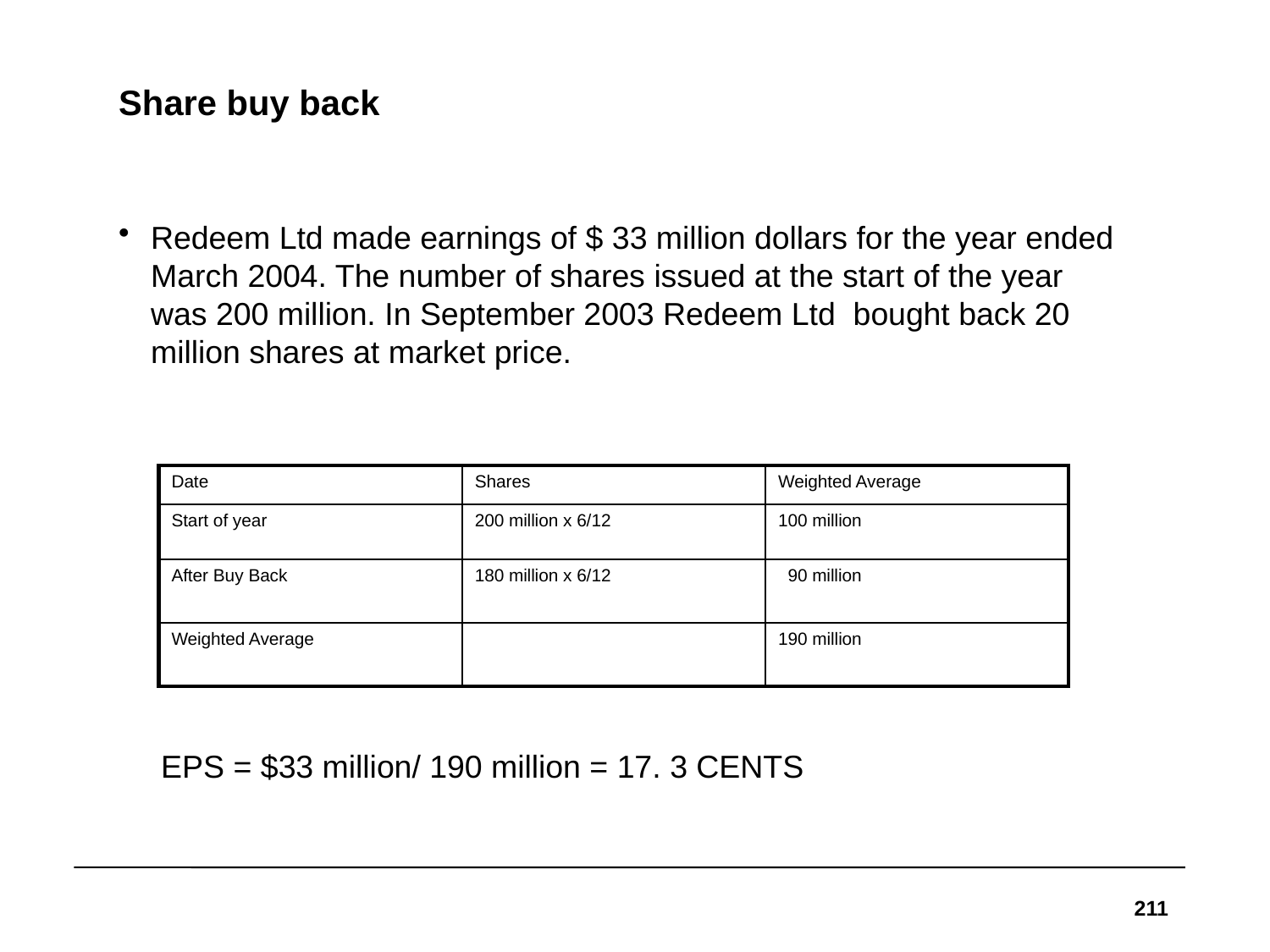

# Share buy back
Redeem Ltd made earnings of $ 33 million dollars for the year ended March 2004. The number of shares issued at the start of the year was 200 million. In September 2003 Redeem Ltd  bought back 20 million shares at market price.

| Date | Shares | Weighted Average |
| --- | --- | --- |
| Start of year | 200 million x 6/12 | 100 million |
| After Buy Back | 180 million x 6/12 | 90 million |
| Weighted Average |  | 190 million |
EPS = $33 million/ 190 million = 17. 3 CENTS